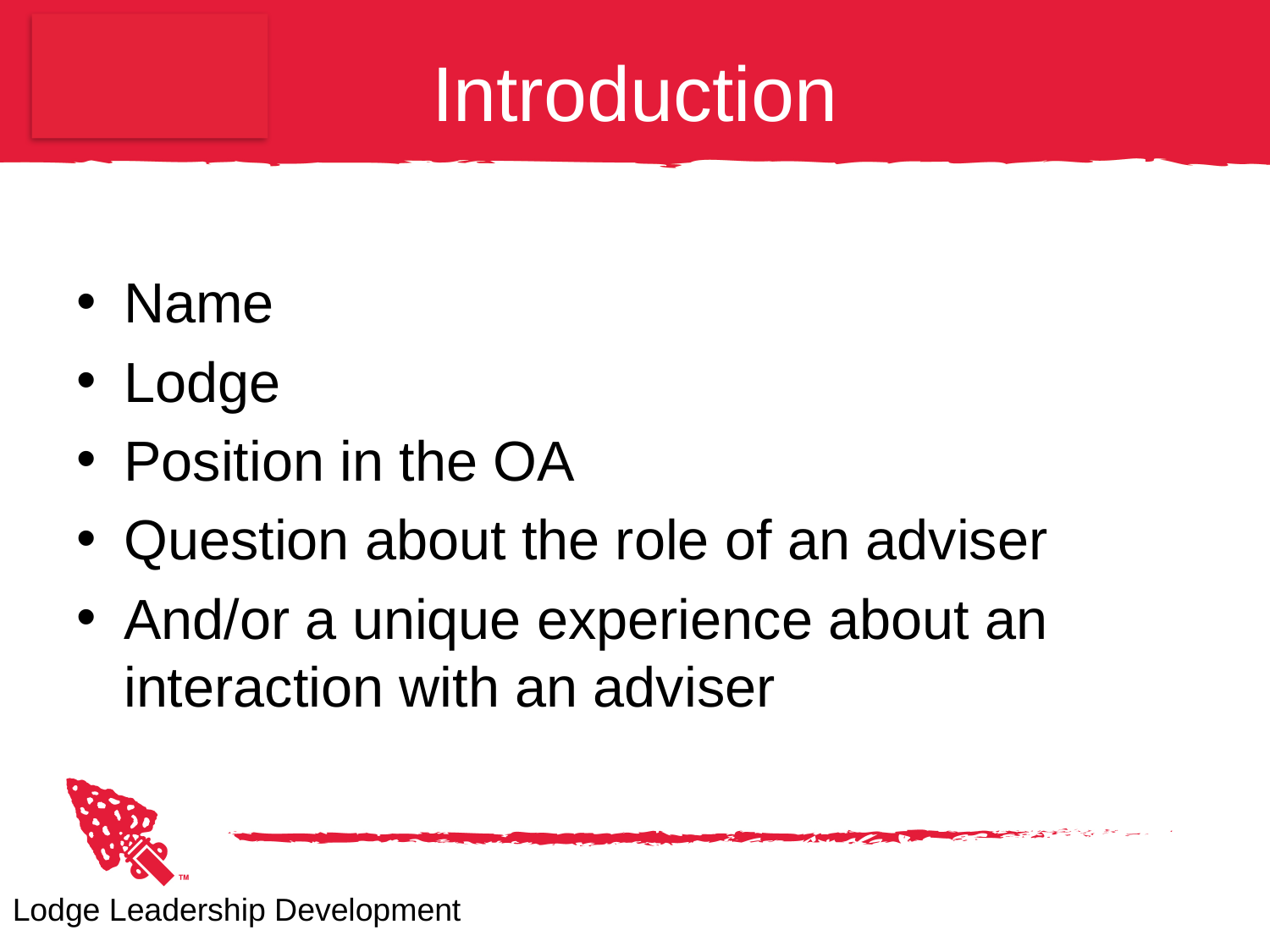

# Introduction
Name
Lodge
Position in the OA
Question about the role of an adviser
And/or a unique experience about an interaction with an adviser
Lodge Leadership Development